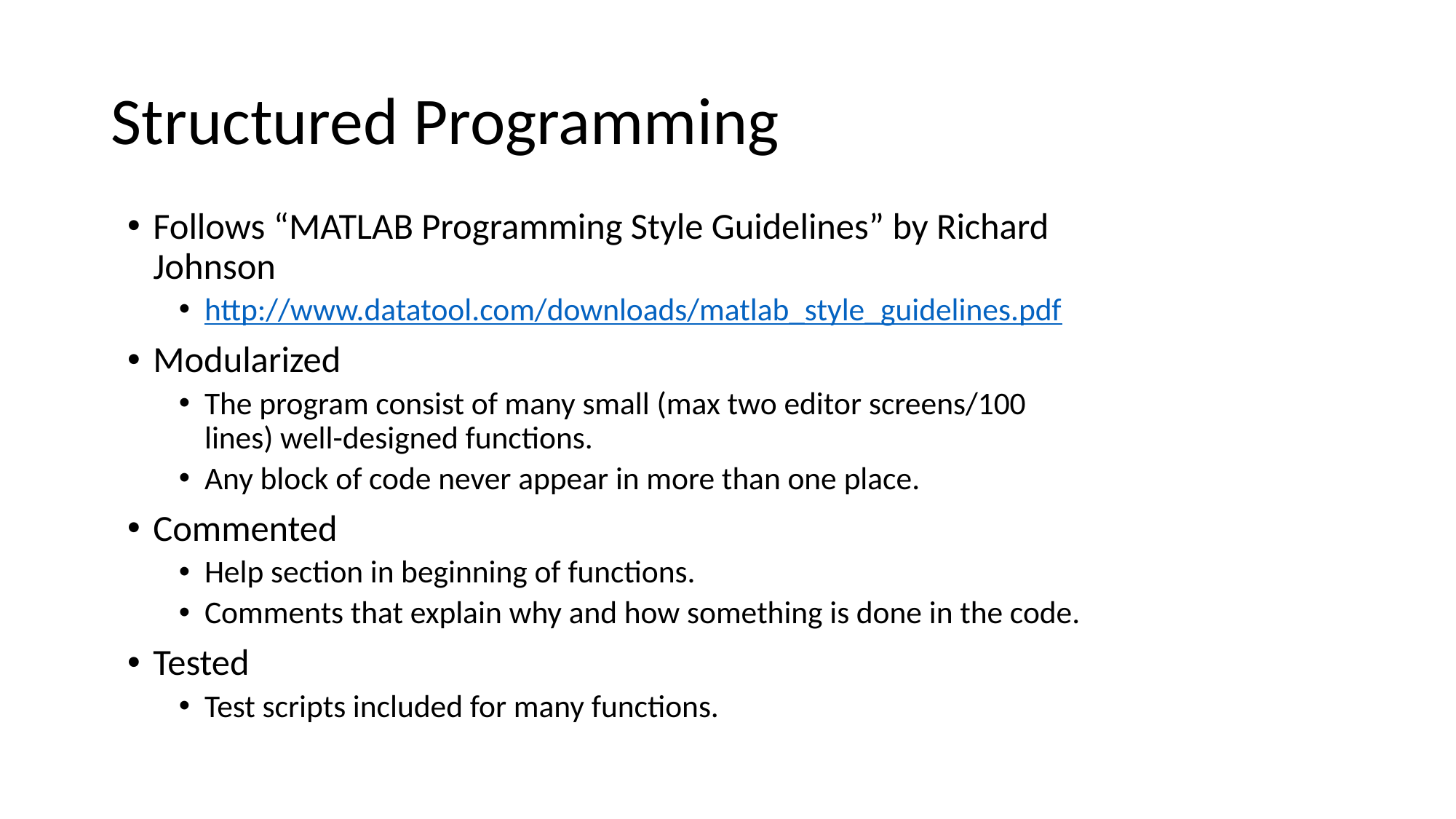

# Structured Programming
Follows “MATLAB Programming Style Guidelines” by Richard Johnson
http://www.datatool.com/downloads/matlab_style_guidelines.pdf
Modularized
The program consist of many small (max two editor screens/100 lines) well-designed functions.
Any block of code never appear in more than one place.
Commented
Help section in beginning of functions.
Comments that explain why and how something is done in the code.
Tested
Test scripts included for many functions.